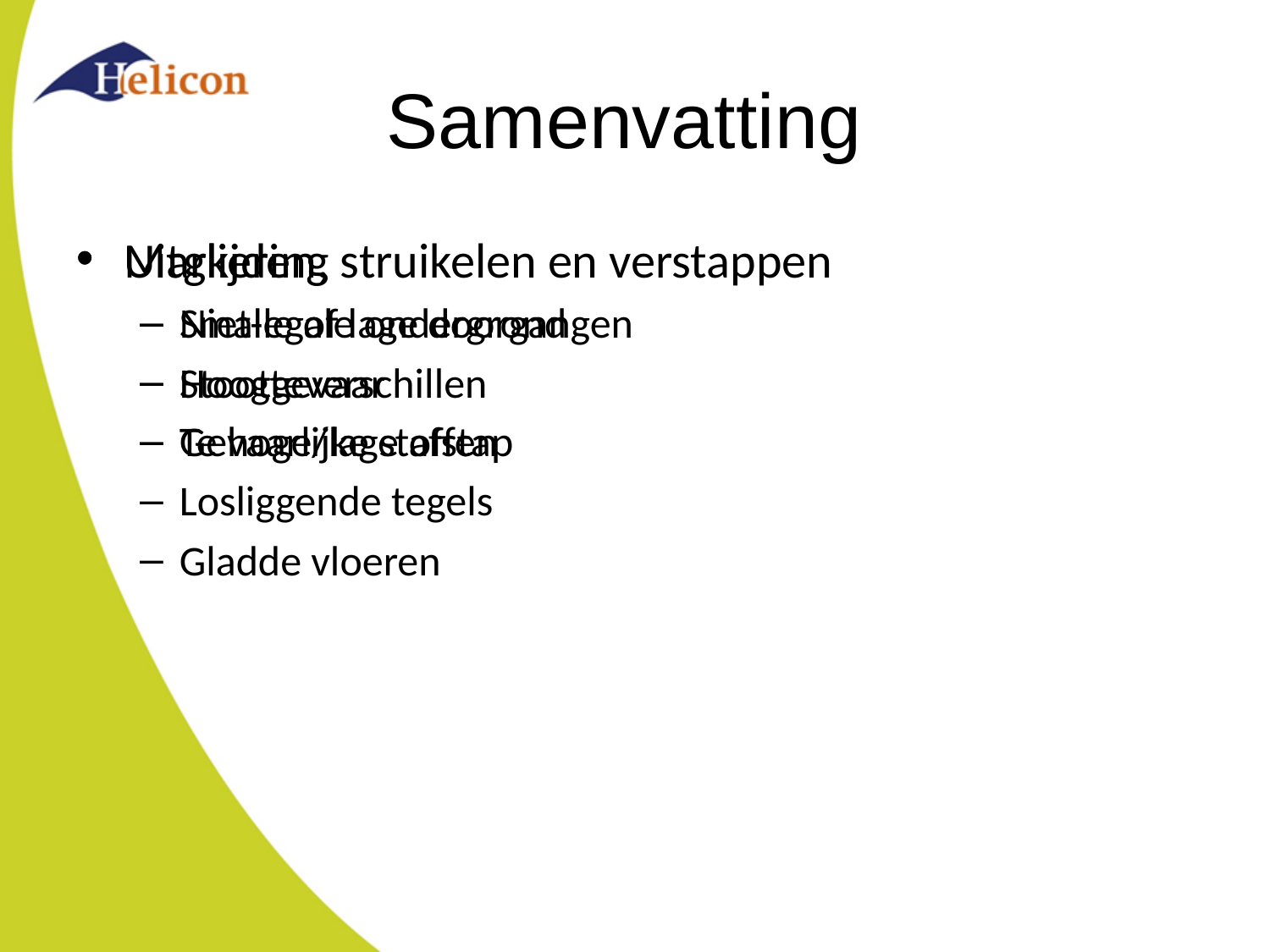

# Samenvatting
Markering
Smalle of lage doorgangen
Stootgevaar
Gevaarlijke stoffen
Uitglijden, struikelen en verstappen
Niet-egale ondergrond
Hoogteverschillen
Te hoge/lage afstap
Losliggende tegels
Gladde vloeren